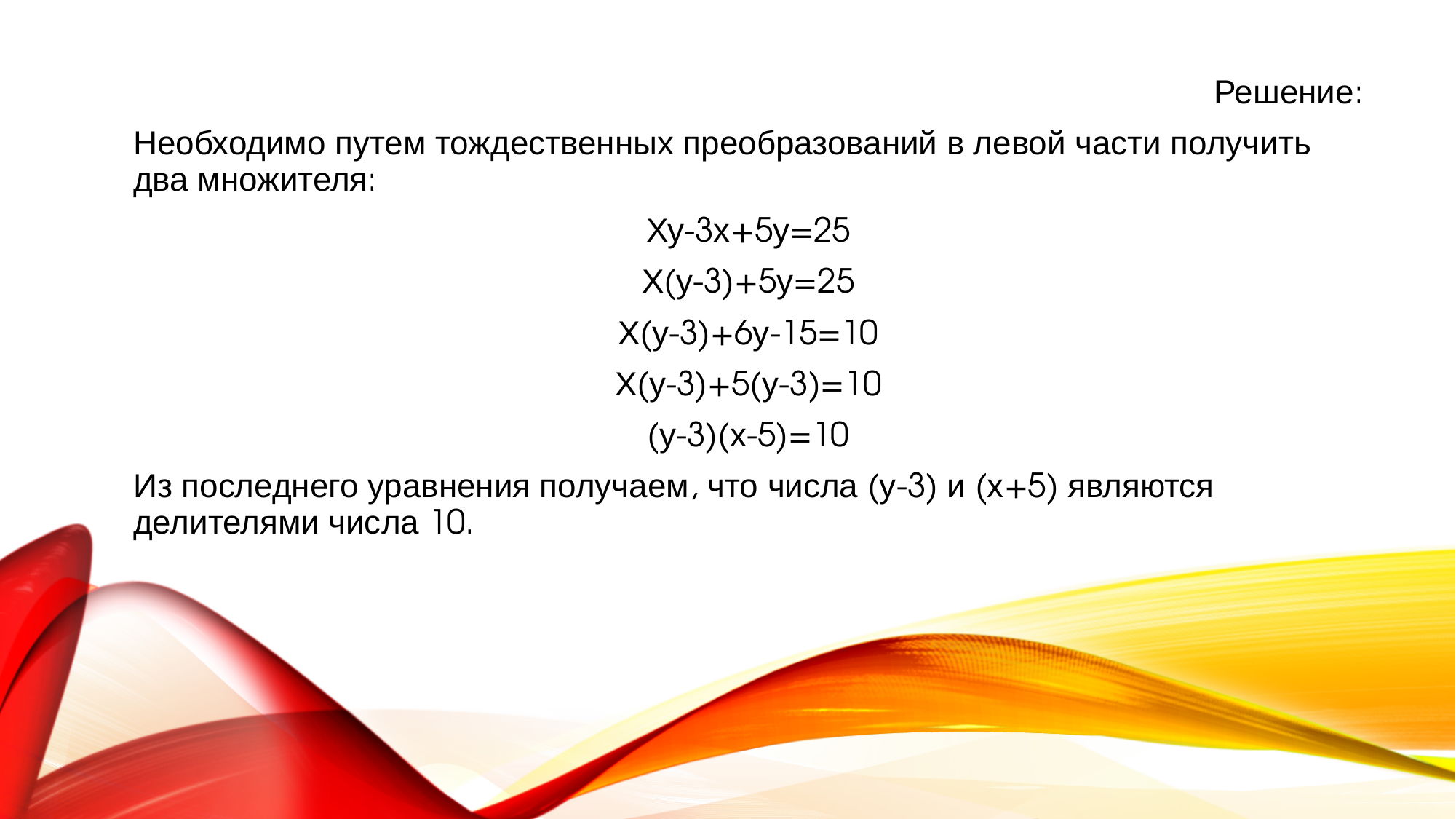

Решение:
Необходимо путем тождественных преобразований в левой части получить два множителя:
Ху-3х+5у=25
Х(у-3)+5у=25
Х(у-3)+6у-15=10
Х(у-3)+5(у-3)=10
(у-3)(х-5)=10
Из последнего уравнения получаем, что числа (у-3) и (х+5) являются делителями числа 10.